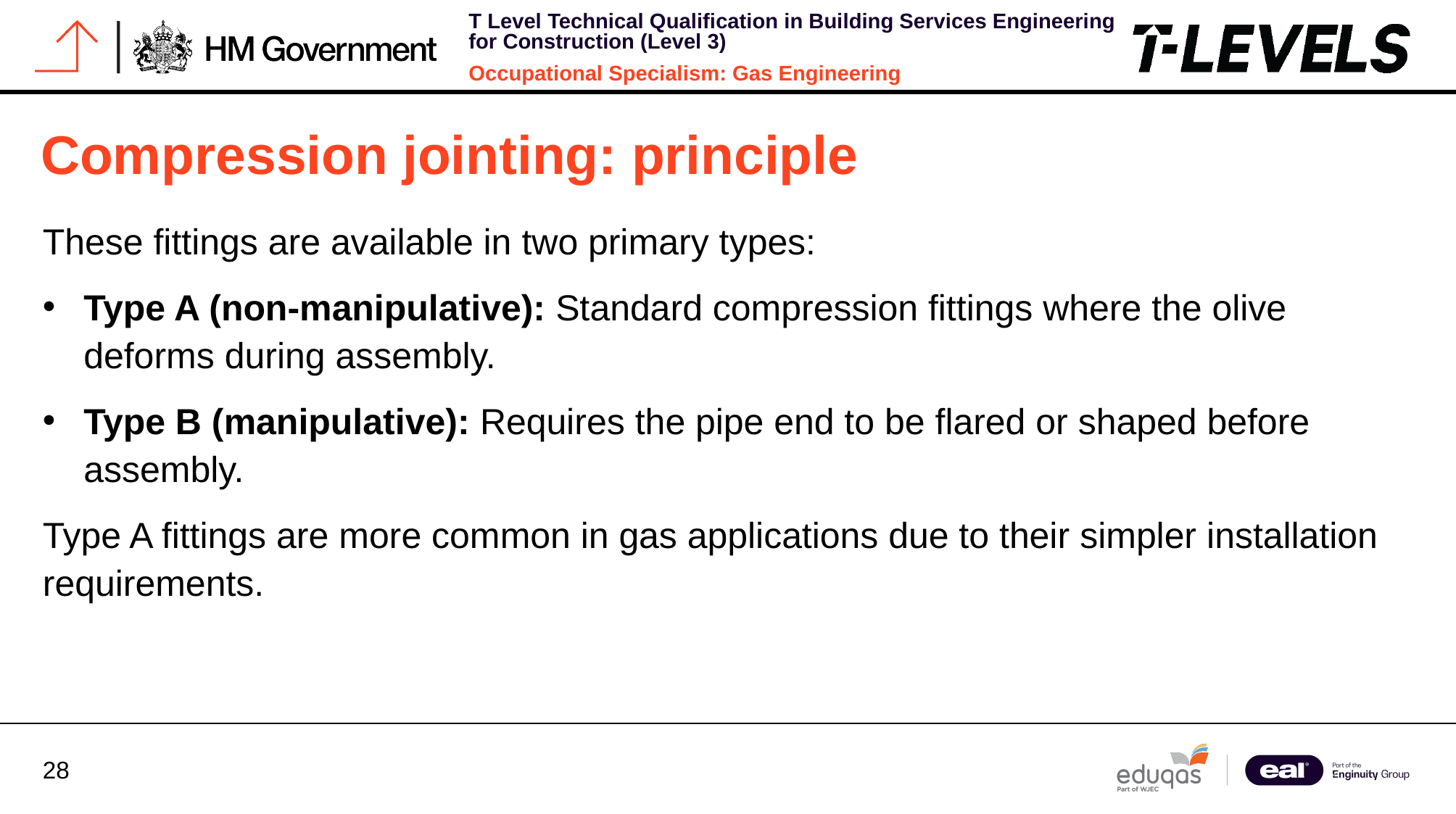

# Compression jointing: principle
These fittings are available in two primary types:
Type A (non-manipulative): Standard compression fittings where the olive deforms during assembly.
Type B (manipulative): Requires the pipe end to be flared or shaped before assembly.
Type A fittings are more common in gas applications due to their simpler installation requirements.